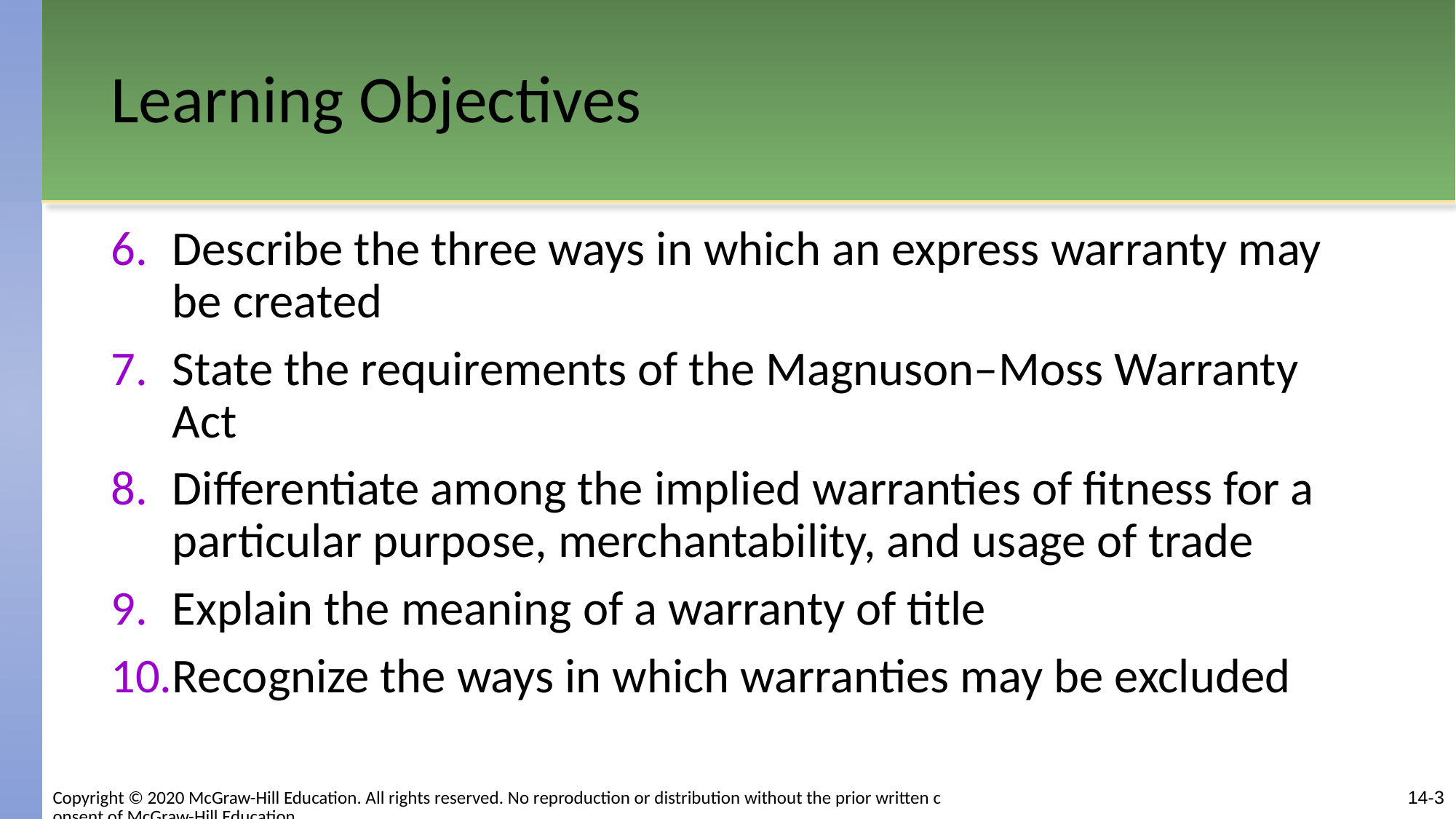

# Learning Objectives
Describe the three ways in which an express warranty may be created
State the requirements of the Magnuson–Moss Warranty Act
Differentiate among the implied warranties of fitness for a particular purpose, merchantability, and usage of trade
Explain the meaning of a warranty of title
Recognize the ways in which warranties may be excluded
Copyright © 2020 McGraw-Hill Education. All rights reserved. No reproduction or distribution without the prior written consent of McGraw-Hill Education.
14-3